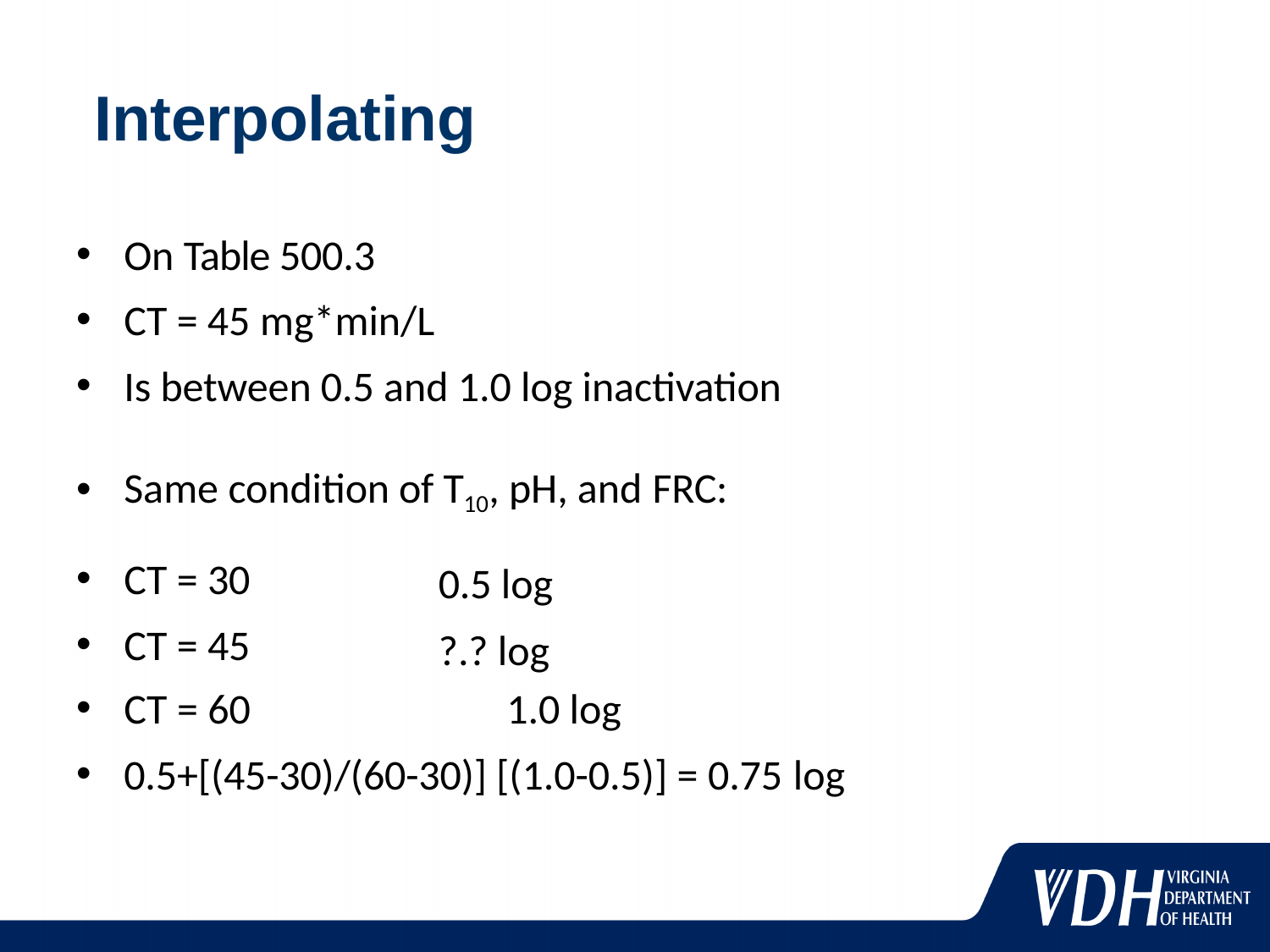

# Interpolating
On Table 500.3
CT = 45 mg*min/L
Is between 0.5 and 1.0 log inactivation

Same condition of T10, pH, and FRC:
CT = 30
CT = 45
0.5 log
?.? log
CT = 60	1.0 log
0.5+[(45-30)/(60-30)] [(1.0-0.5)] = 0.75 log